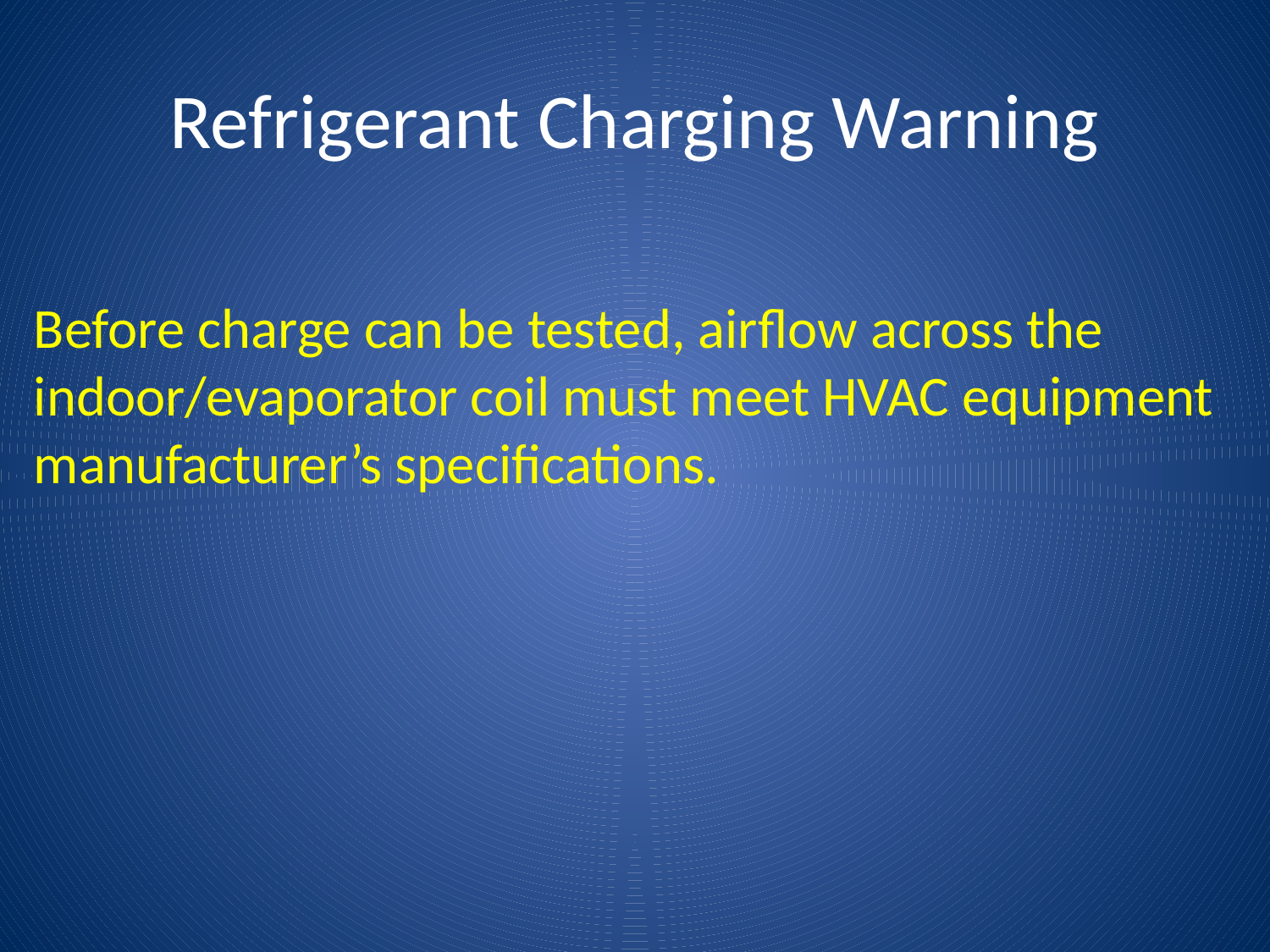

# Refrigerant Charging Warning
Before charge can be tested, airflow across the indoor/evaporator coil must meet HVAC equipment manufacturer’s specifications.